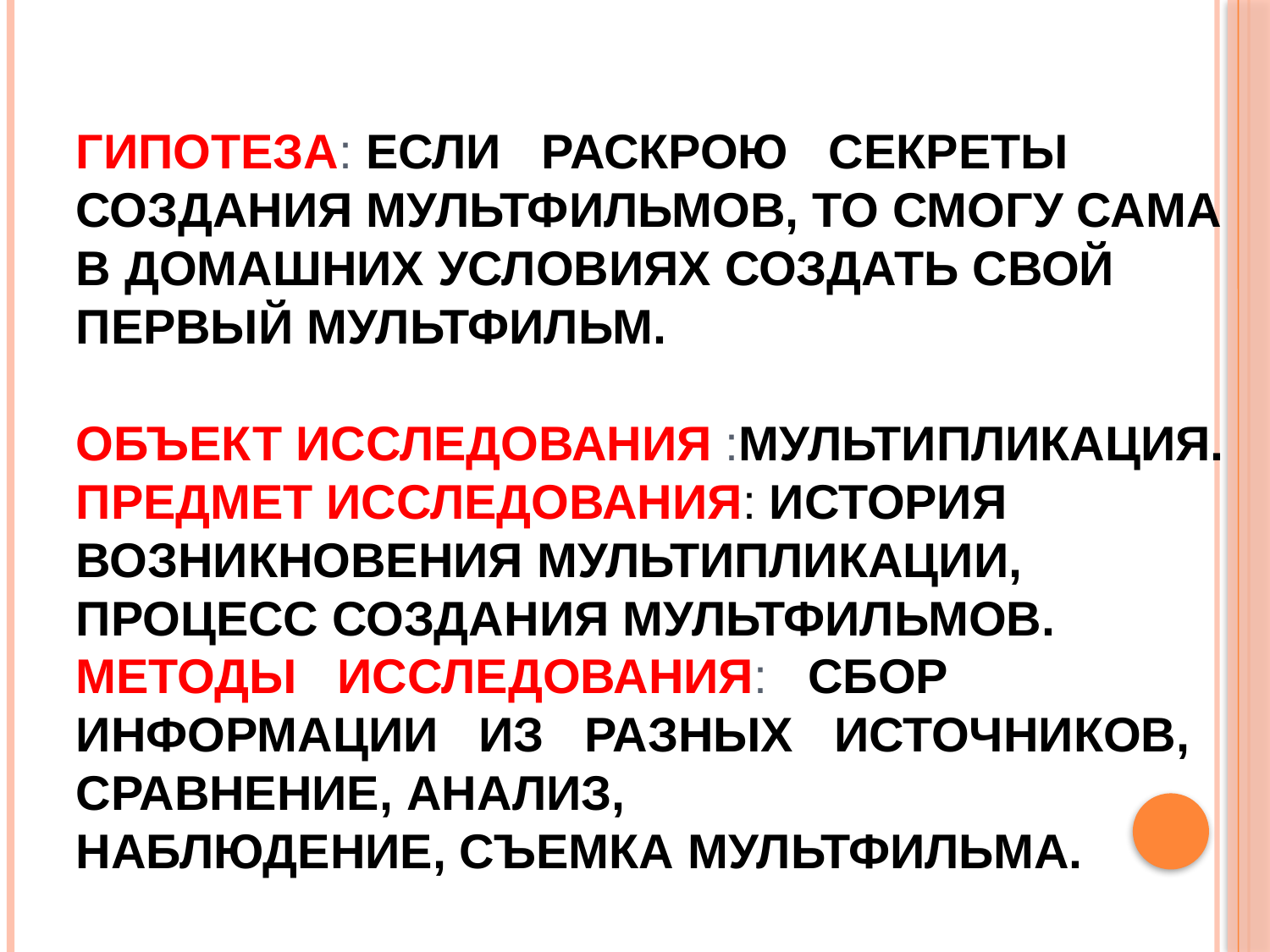

# Гипотеза: если   раскрою   секреты   создания мультфильмов, то смогу сама в домашних условиях создать свой первый мультфильм. Объект исследования :мультипликация. Предмет исследования: история возникновения мультипликации, процесс создания мультфильмов. Методы   исследования:   сбор   информации   из   разных   источников, сравнение, анализ, наблюдение, съемка мультфильма.